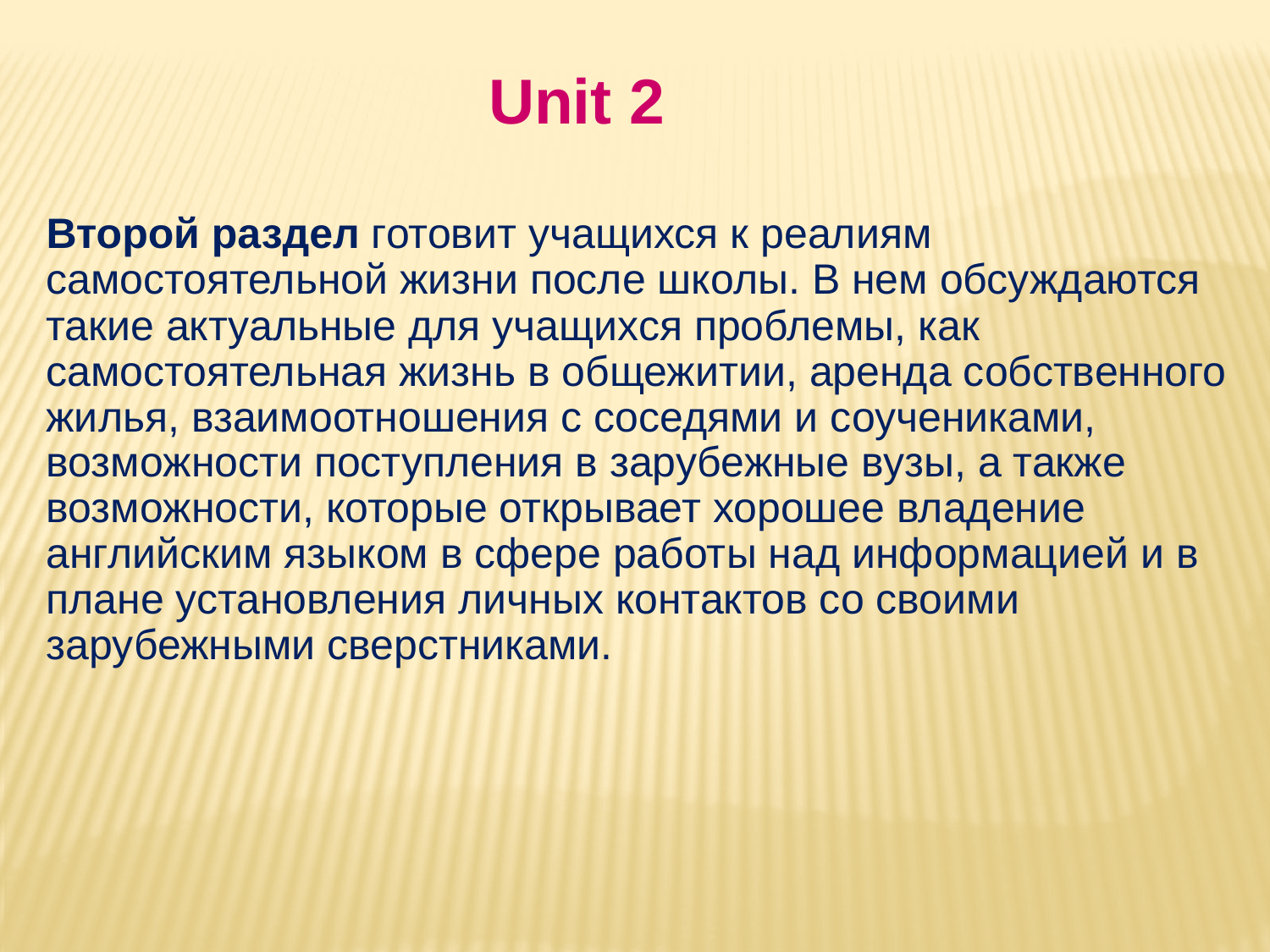

Unit 2
Второй раздел готовит учащихся к реалиям самостоятельной жизни после школы. В нем обсуждаются такие актуальные для учащихся проблемы, как самостоятельная жизнь в общежитии, аренда собственного жилья, взаимоотношения с соседями и соучениками, возможности поступления в зарубежные вузы, а также возможности, которые открывает хорошее владение английским языком в сфере работы над информацией и в плане установления личных контактов со своими зарубежными сверстниками.